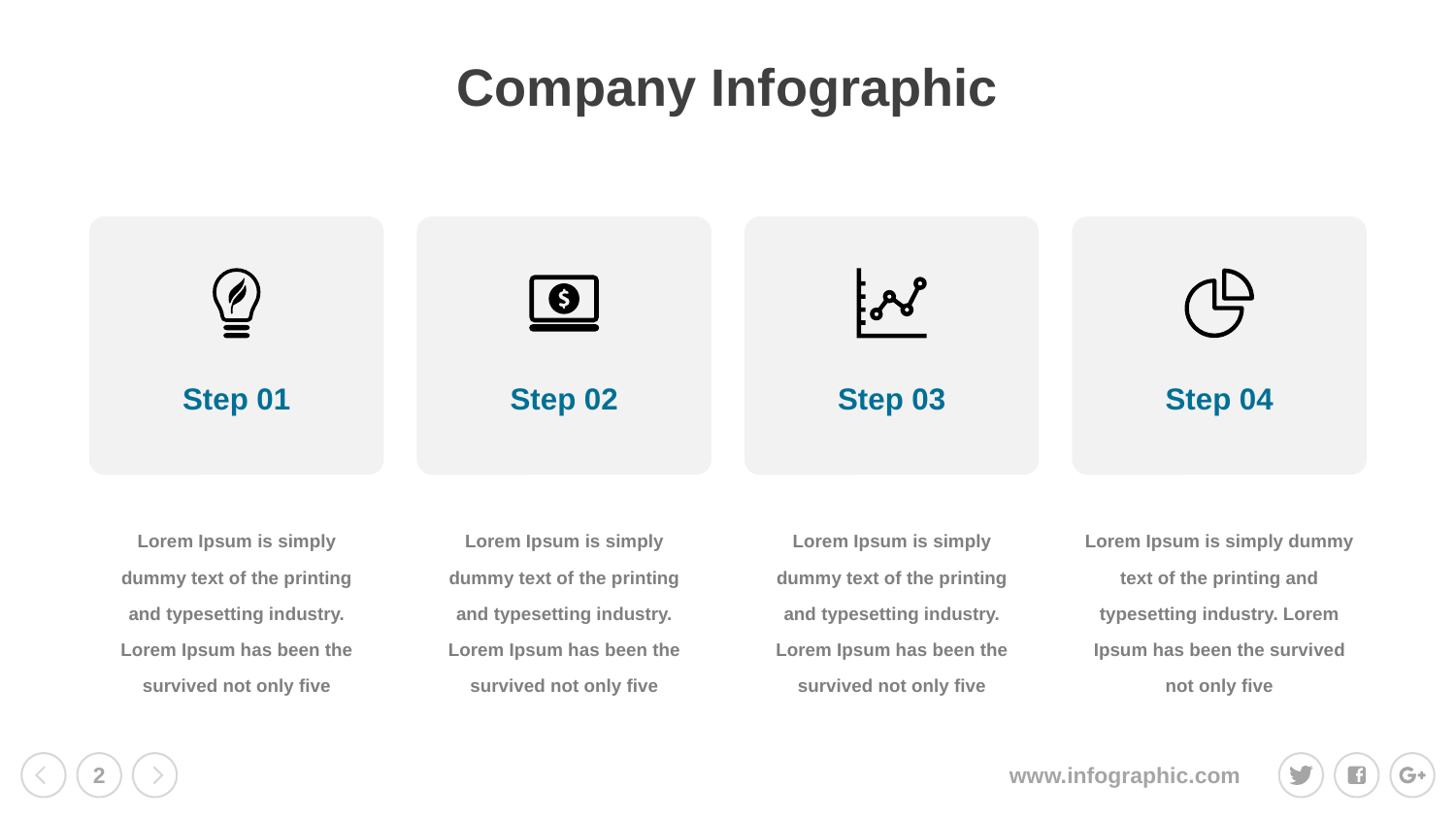

Company Infographic

Step 01
Step 02
Step 03
Step 04
Lorem Ipsum is simply dummy text of the printing and typesetting industry. Lorem Ipsum has been the survived not only five
Lorem Ipsum is simply dummy text of the printing and typesetting industry. Lorem Ipsum has been the survived not only five
Lorem Ipsum is simply dummy text of the printing and typesetting industry. Lorem Ipsum has been the survived not only five
Lorem Ipsum is simply dummy text of the printing and typesetting industry. Lorem Ipsum has been the survived not only five
2
www.infographic.com